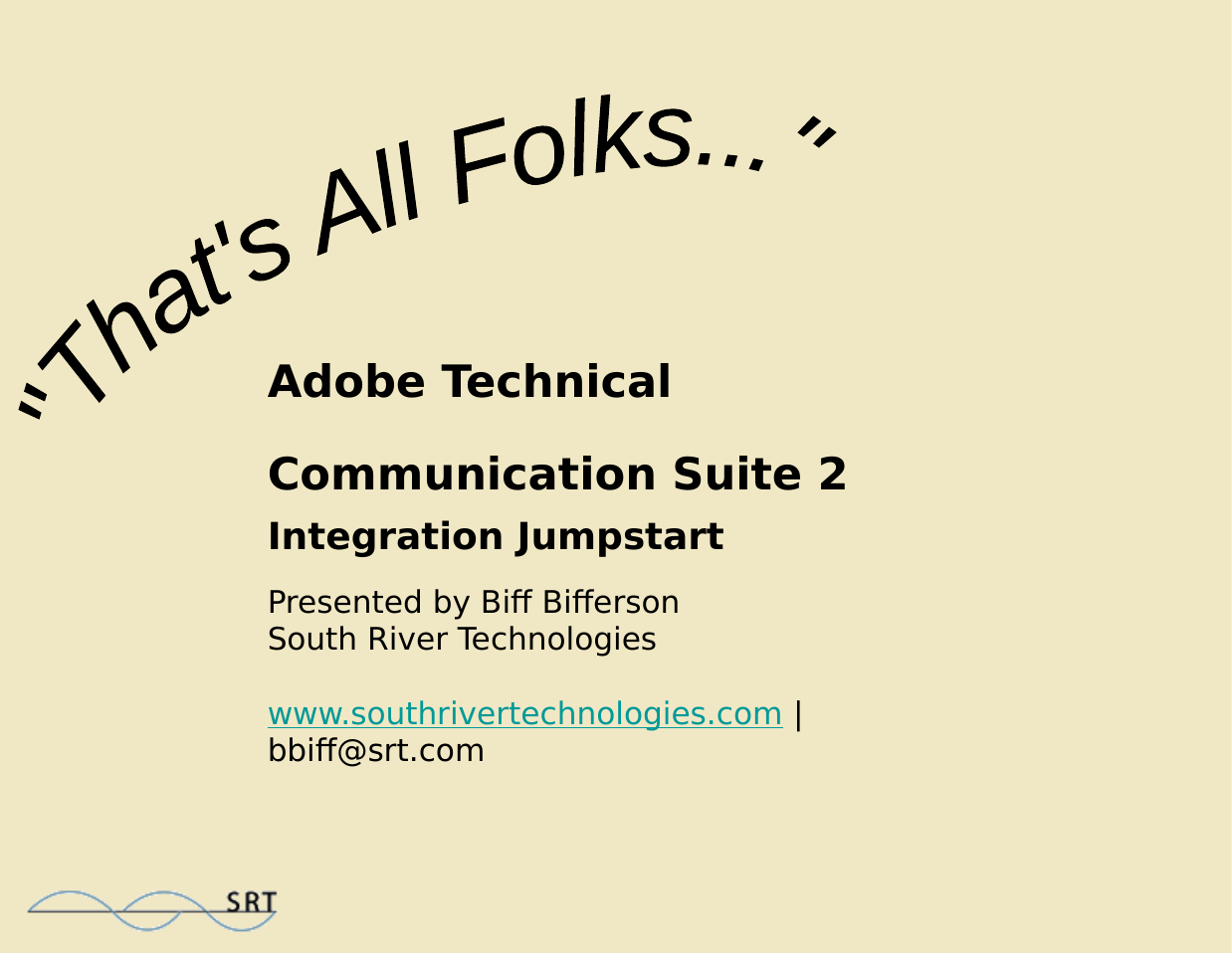

"That's All Folks..."
# Adobe Technical Communication Suite 2 Integration Jumpstart
Presented by Biff Bifferson
South River Technologies
www.southrivertechnologies.com | bbiff@srt.com